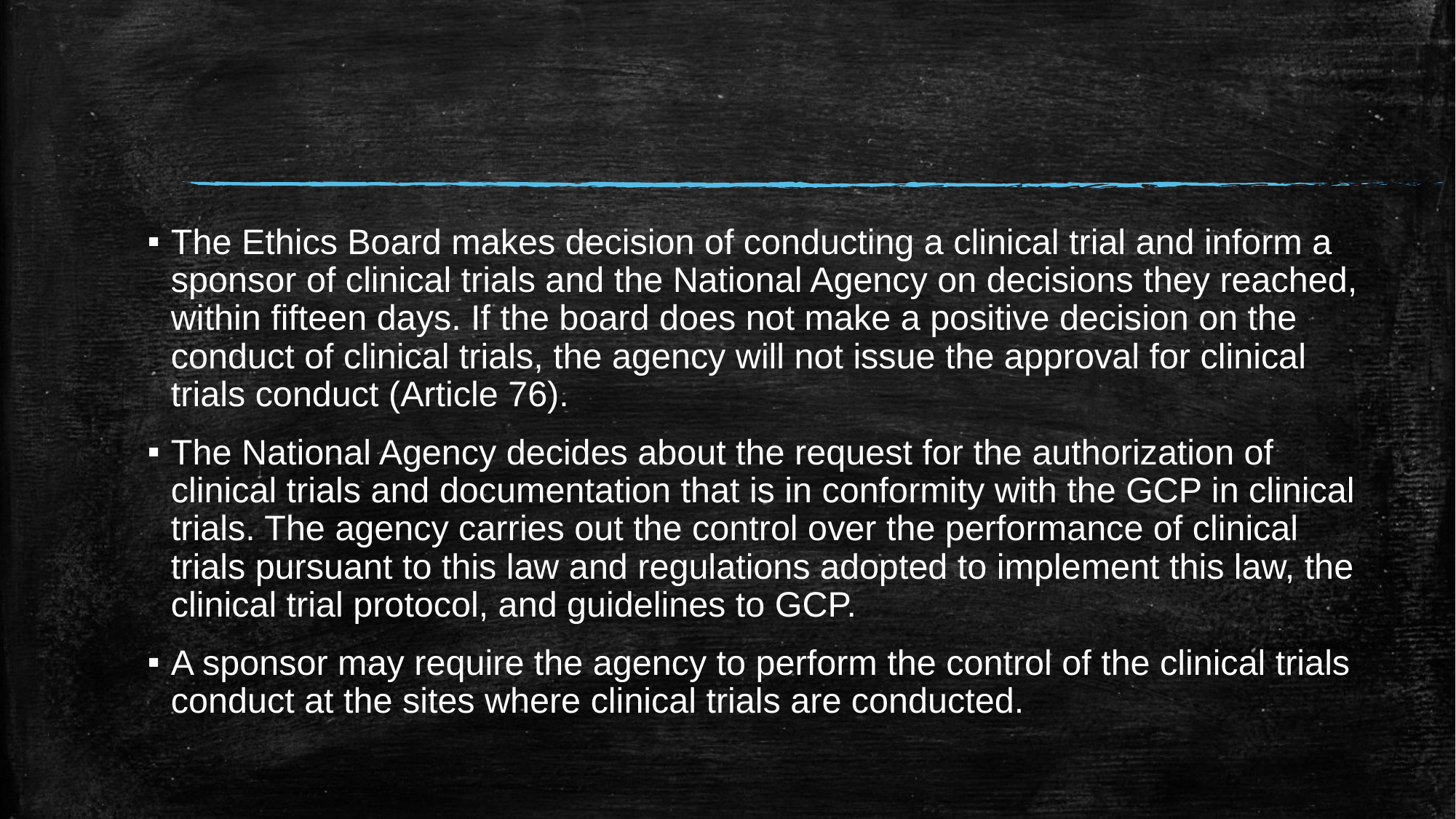

#
The Ethics Board makes decision of conducting a clinical trial and inform a sponsor of clinical trials and the National Agency on decisions they reached, within ﬁfteen days. If the board does not make a positive decision on the conduct of clinical trials, the agency will not issue the approval for clinical trials conduct (Article 76).
The National Agency decides about the request for the authorization of clinical trials and documentation that is in conformity with the GCP in clinical trials. The agency carries out the control over the performance of clinical trials pursuant to this law and regulations adopted to implement this law, the clinical trial protocol, and guidelines to GCP.
A sponsor may require the agency to perform the control of the clinical trials conduct at the sites where clinical trials are conducted.